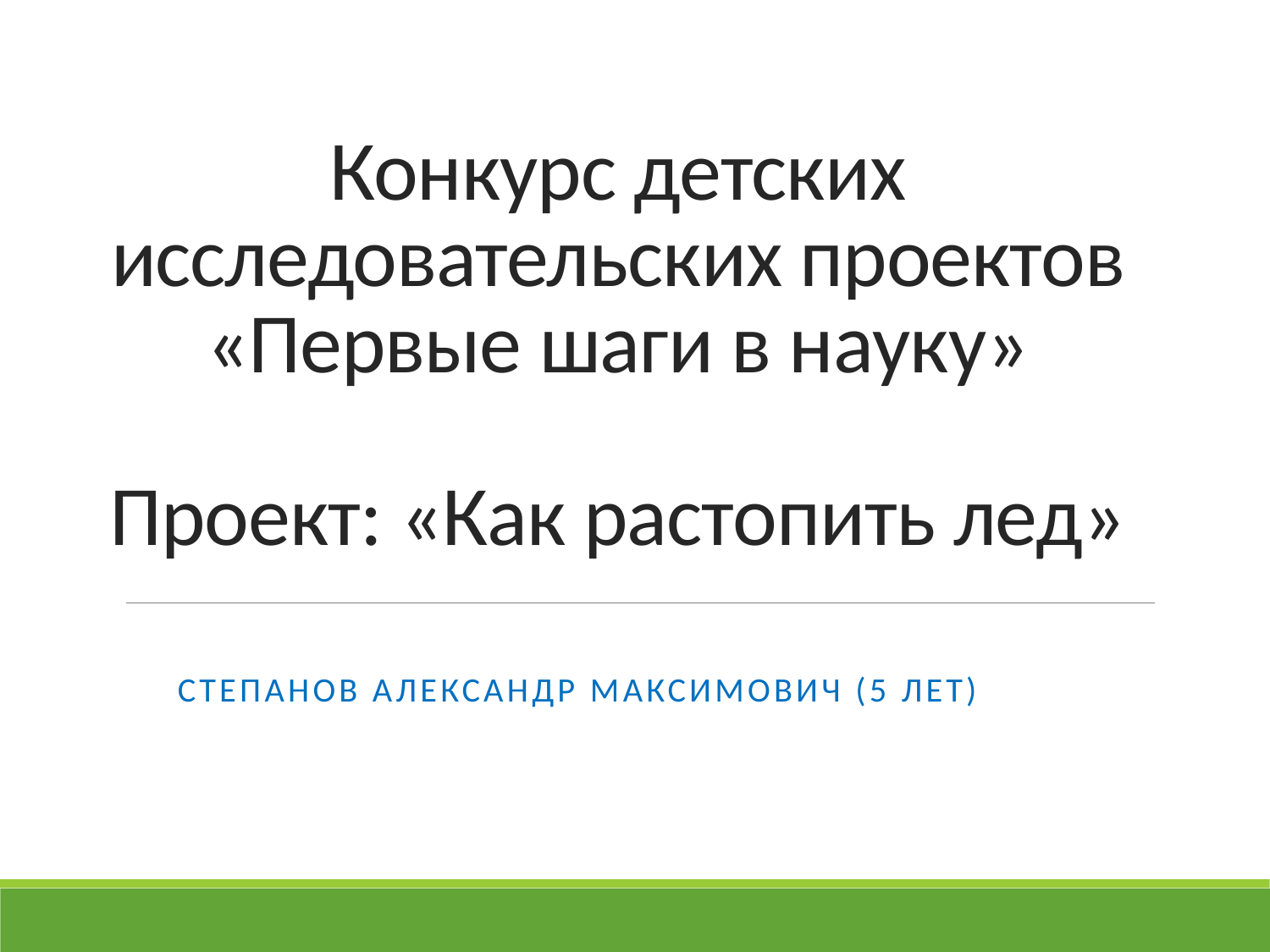

# Конкурс детских исследовательских проектов «Первые шаги в науку» Проект: «Как растопить лед»
Степанов Александр Максимович (5 лет)